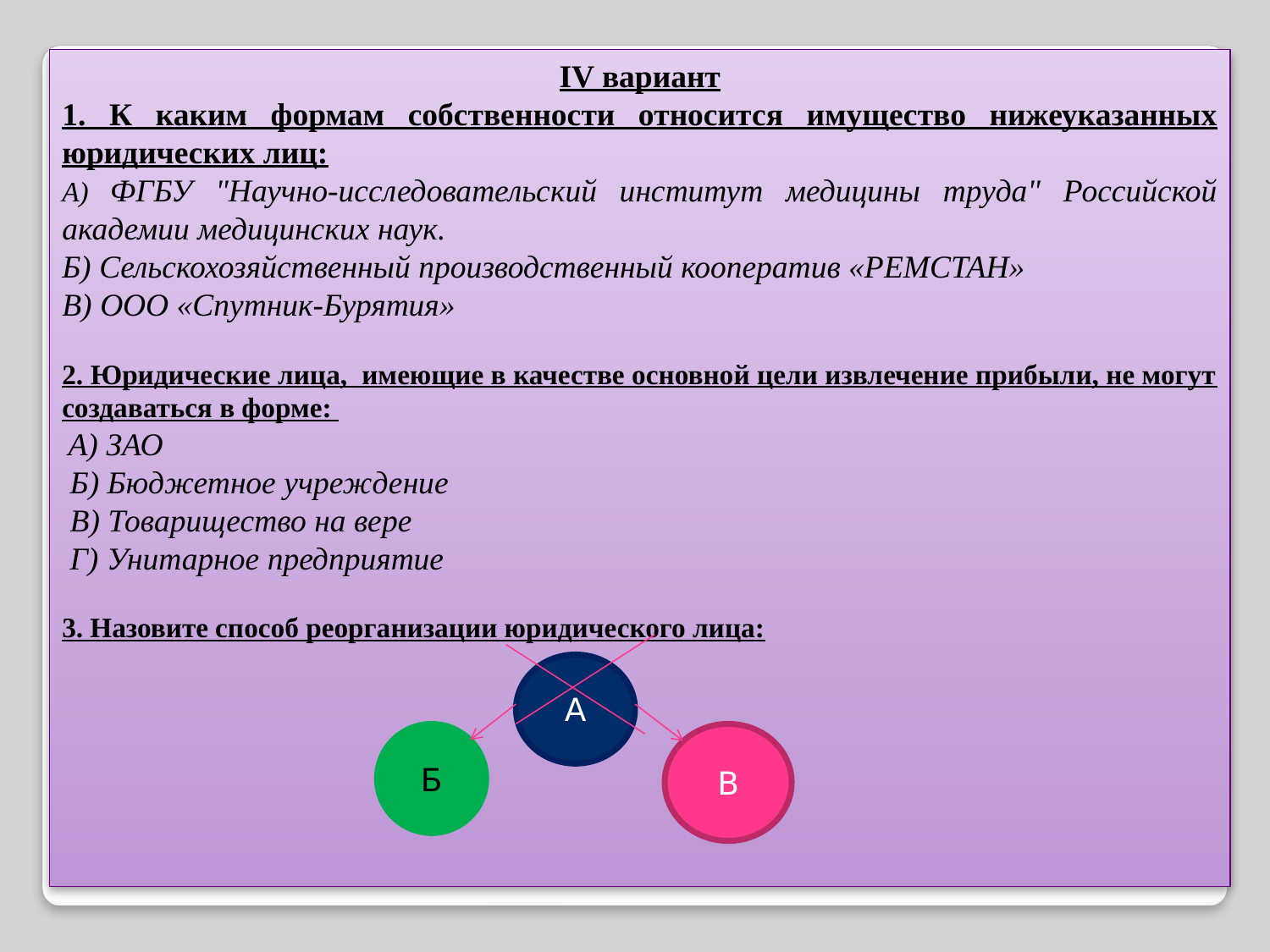

IV вариант
1. К каким формам собственности относится имущество нижеуказанных юридических лиц:
А) ФГБУ "Научно-исследовательский институт медицины труда" Российской академии медицинских наук.
Б) Сельскохозяйственный производственный кооператив «РЕМСТАН»
В) ООО «Спутник-Бурятия»

2. Юридические лица,  имеющие в качестве основной цели извлечение прибыли, не могут создаваться в форме:
 А) ЗАО
 Б) Бюджетное учреждение
 В) Товарищество на вере
 Г) Унитарное предприятие

3. Назовите способ реорганизации юридического лица:

А
Б
В